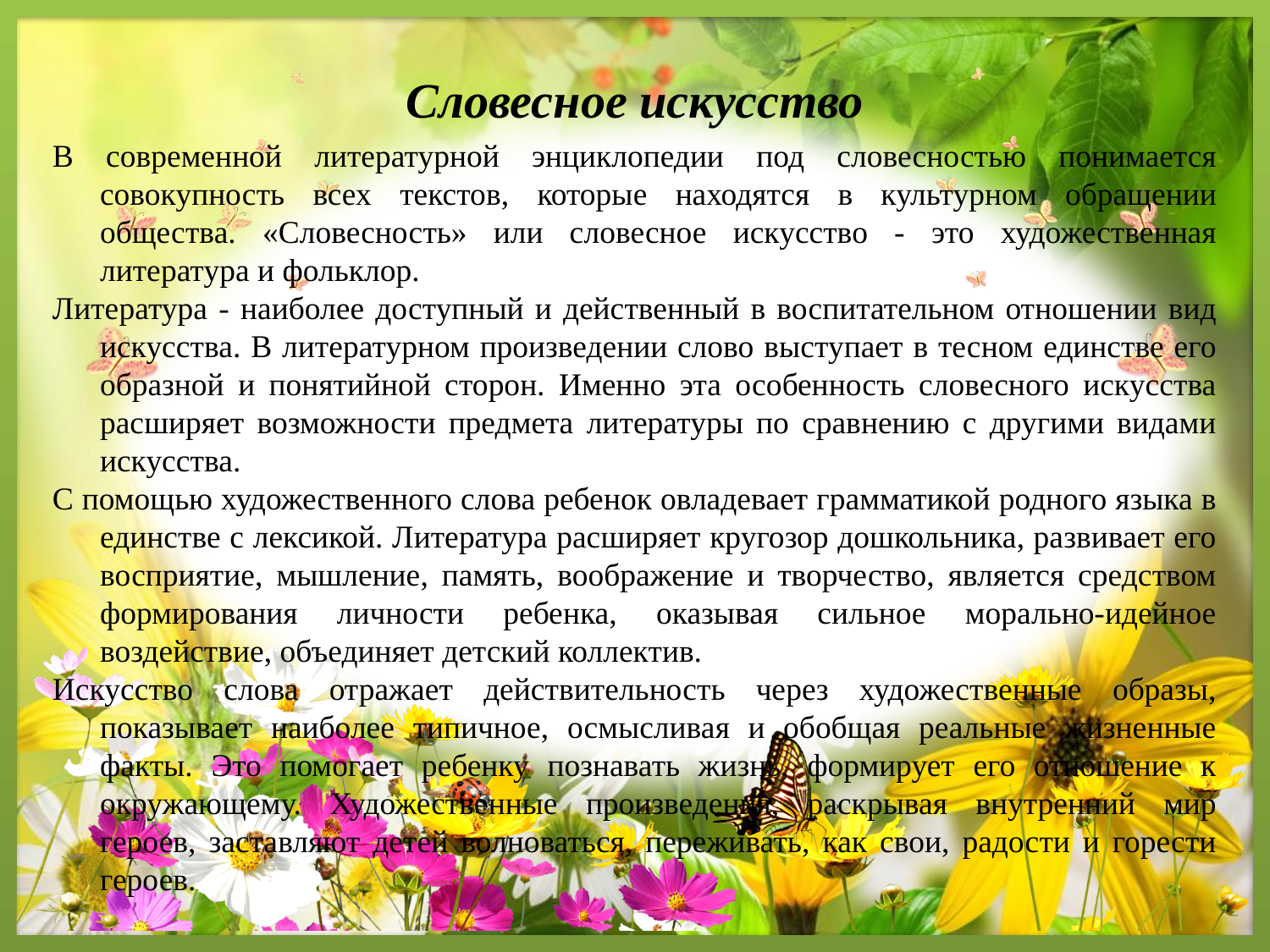

Словесное искусство
В современной литературной энциклопедии под словесностью понимается совокупность всех текстов, которые находятся в культурном обращении общества. «Словесность» или словесное искусство - это художественная литература и фольклор.
Литература - наиболее доступный и действенный в воспитательном отношении вид искусства. В литературном произведении слово выступает в тесном единстве его образной и понятийной сторон. Именно эта особенность словесного искусства расширяет возможности предмета литературы по сравнению с другими видами искусства.
С помощью художественного слова ребенок овладевает грамматикой родного языка в единстве с лексикой. Литература расширяет кругозор дошкольника, развивает его восприятие, мышление, память, воображение и творчество, является средством формирования личности ребенка, оказывая сильное морально-идейное воздействие, объединяет детский коллектив.
Искусство слова отражает действительность через художественные образы, показывает наиболее типичное, осмысливая и обобщая реальные жизненные факты. Это помогает ребенку познавать жизнь, формирует его отношение к окружающему. Художественные произведения, раскрывая внутренний мир героев, заставляют детей волноваться, переживать, как свои, радости и горести героев.